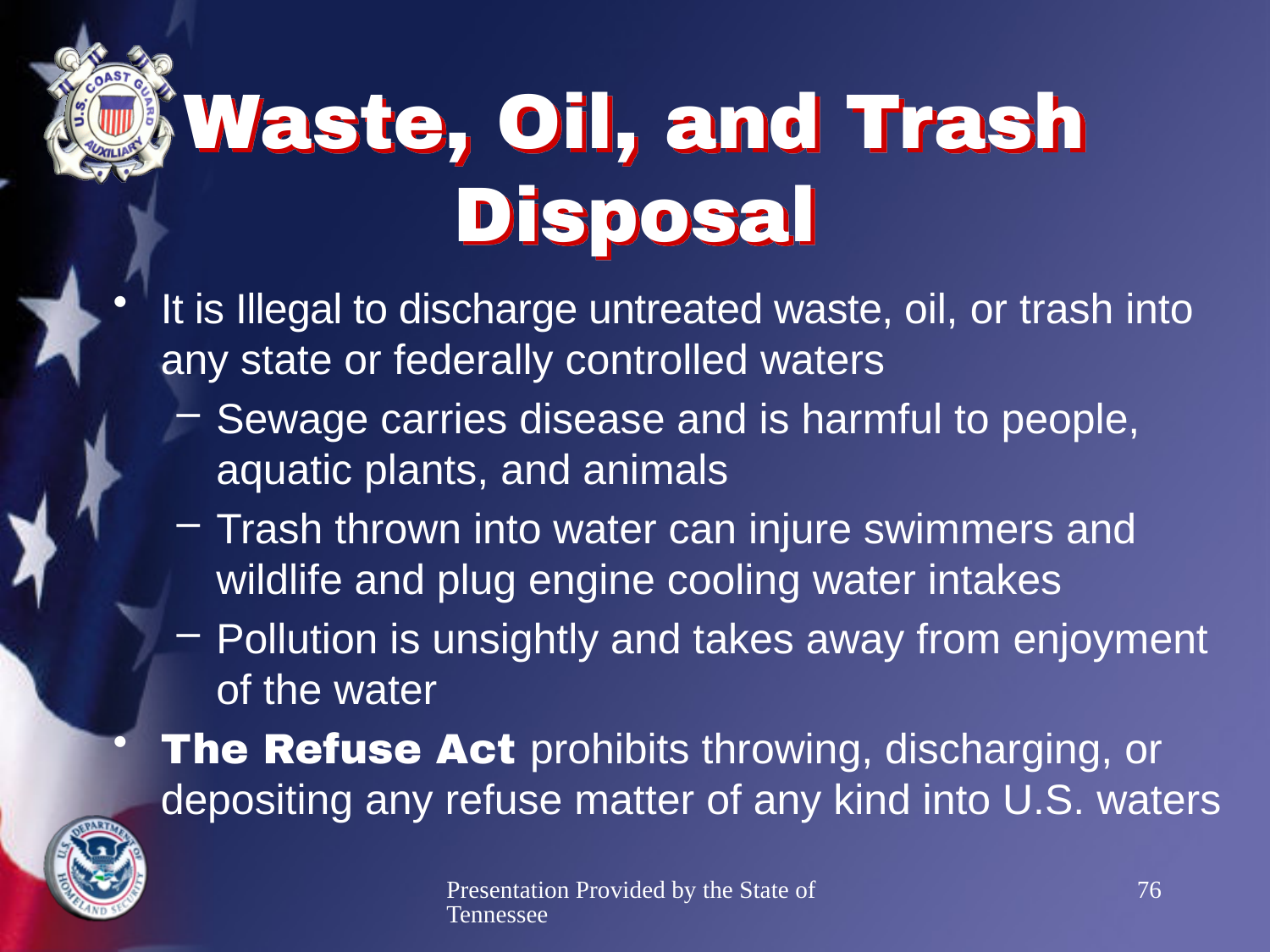

# Waste, Oil, and Trash Disposal
It is Illegal to discharge untreated waste, oil, or trash into any state or federally controlled waters
Sewage carries disease and is harmful to people, aquatic plants, and animals
Trash thrown into water can injure swimmers and wildlife and plug engine cooling water intakes
Pollution is unsightly and takes away from enjoyment of the water
The Refuse Act prohibits throwing, discharging, or depositing any refuse matter of any kind into U.S. waters
Presentation Provided by the State of Tennessee
76